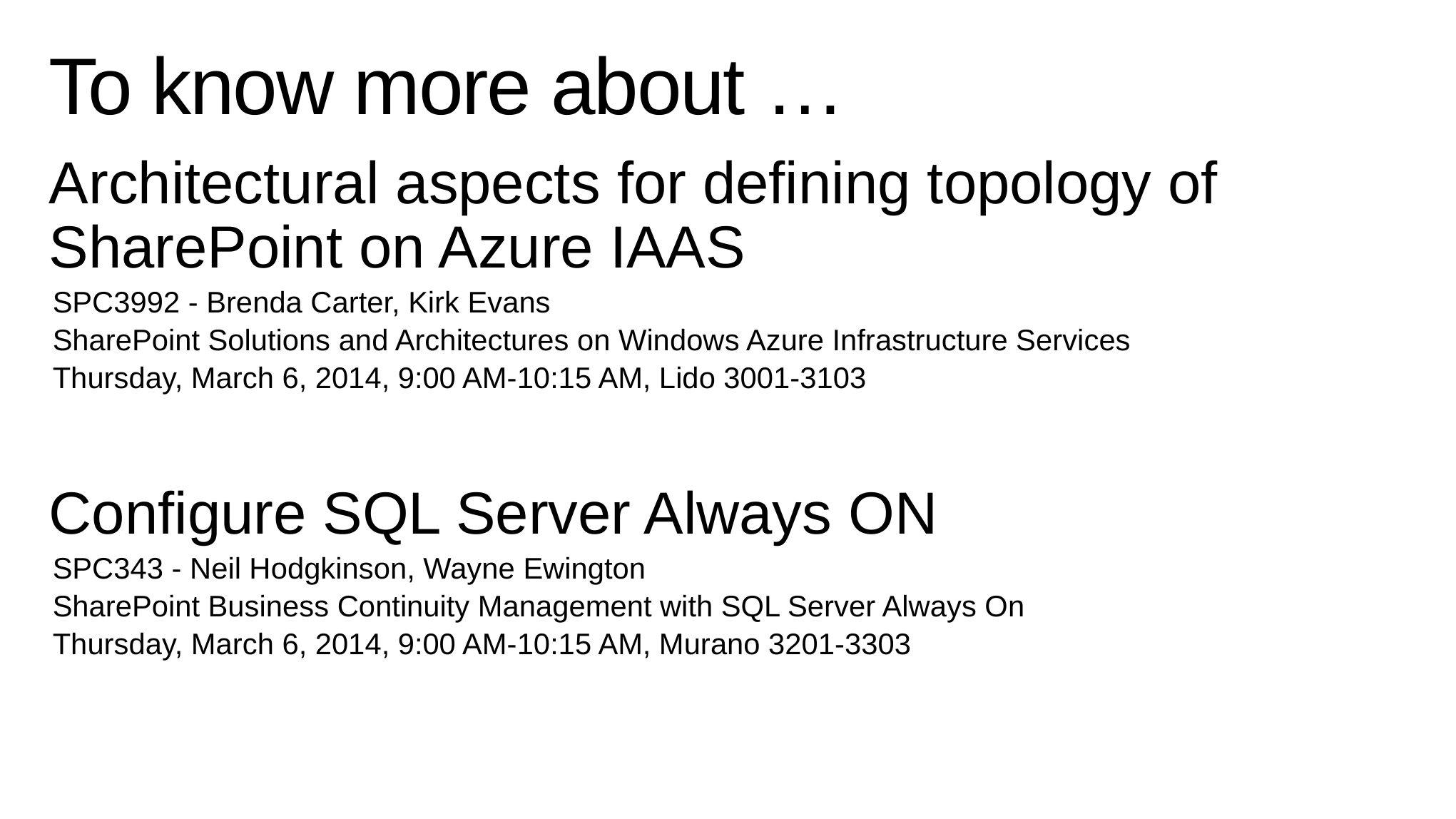

# To know more about …
Architectural aspects for defining topology of SharePoint on Azure IAAS
SPC3992 - Brenda Carter, Kirk Evans
SharePoint Solutions and Architectures on Windows Azure Infrastructure Services
Thursday, March 6, 2014, 9:00 AM-10:15 AM, Lido 3001-3103

Configure SQL Server Always ON
SPC343 - Neil Hodgkinson, Wayne Ewington
SharePoint Business Continuity Management with SQL Server Always On
Thursday, March 6, 2014, 9:00 AM-10:15 AM, Murano 3201-3303